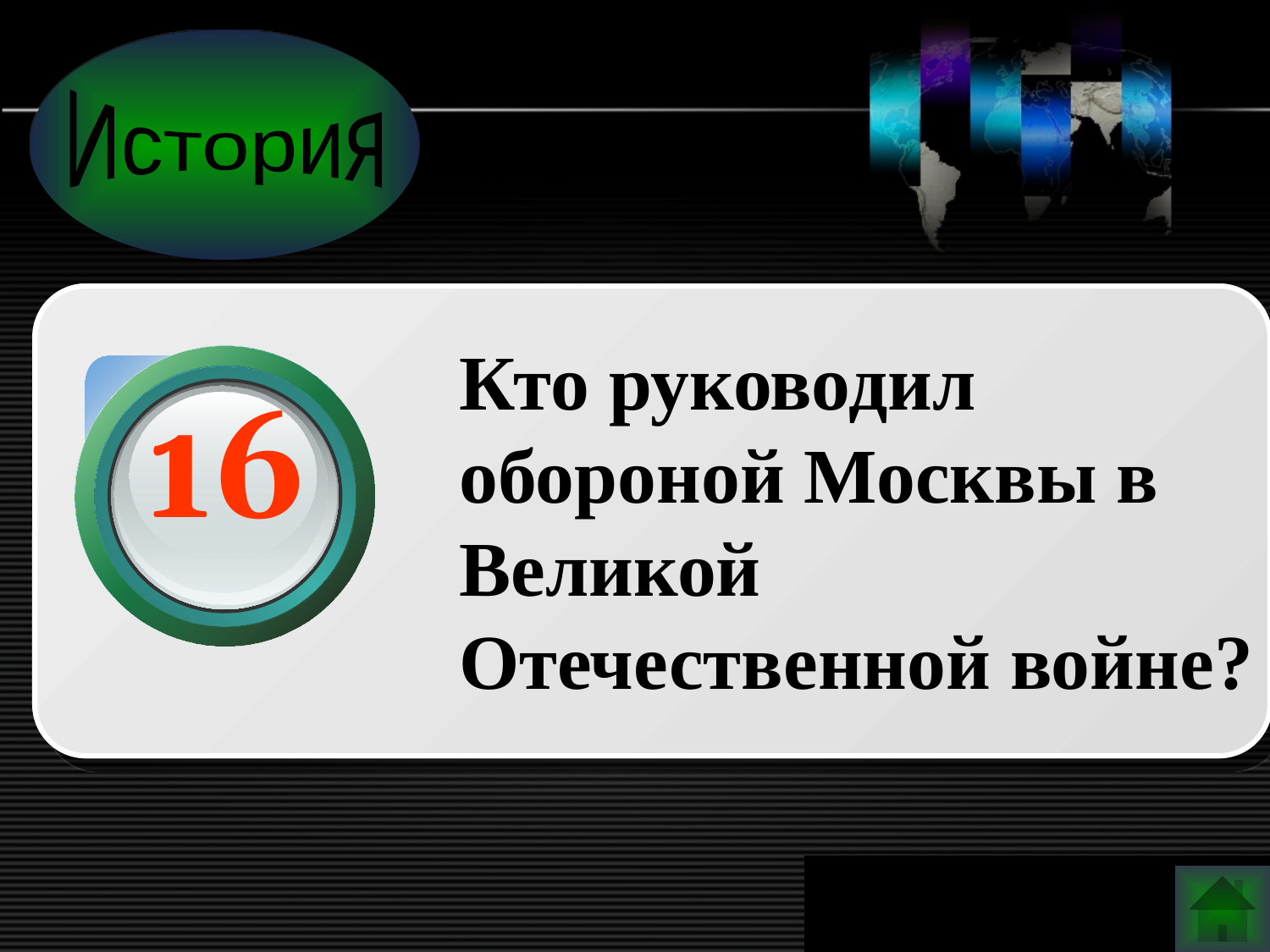

История

Кто руководил обороной Москвы в Великой Отечественной войне?

16

www.themegallery.com